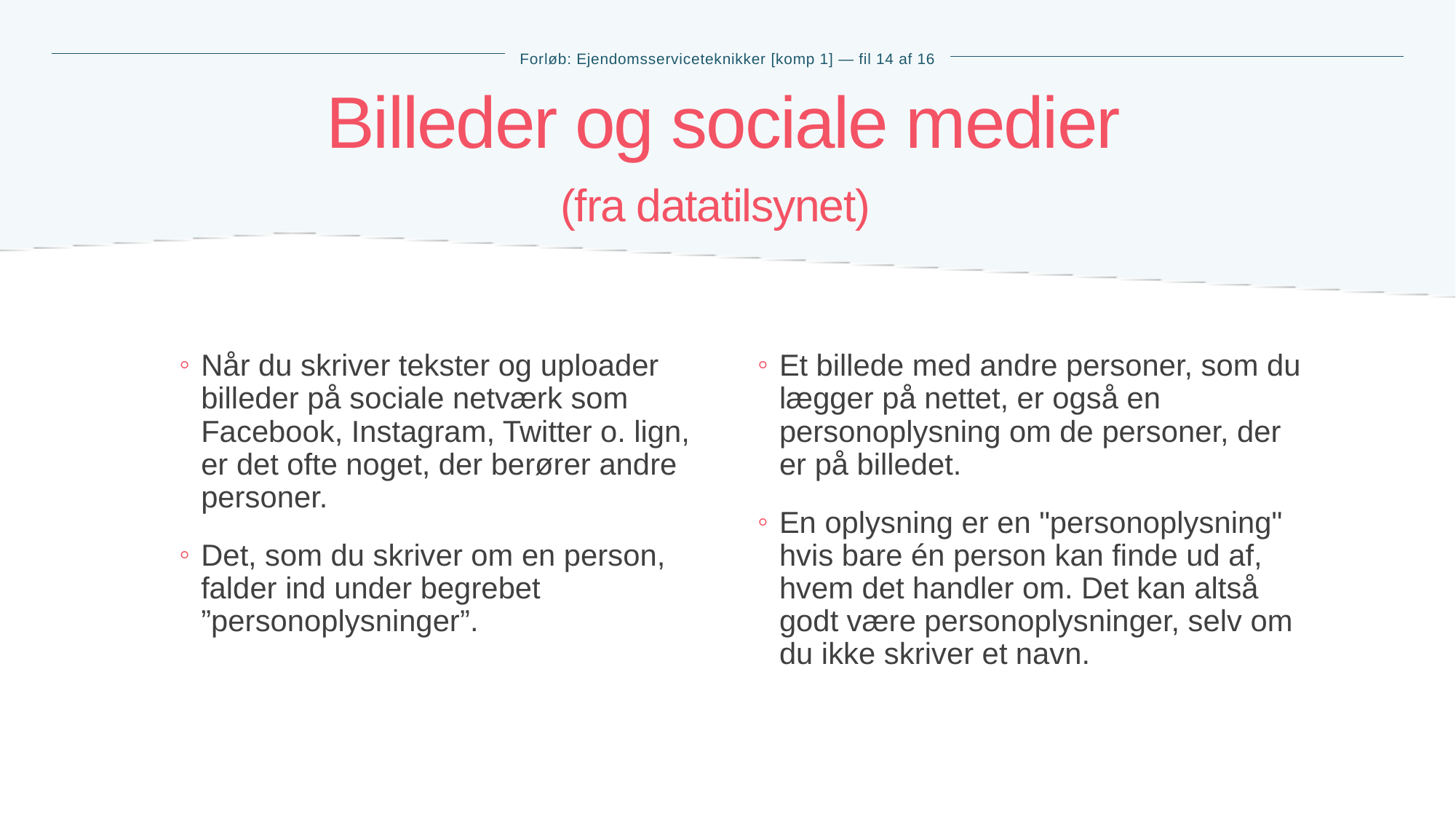

Billeder og sociale medier
(fra datatilsynet)
Når du skriver tekster og uploader billeder på sociale netværk som Facebook, Instagram, Twitter o. lign,
er det ofte noget, der berører andre personer.
Det, som du skriver om en person, falder ind under begrebet ”personoplysninger”.
Et billede med andre personer, som du lægger på nettet, er også en personoplysning om de personer, der er på billedet.
En oplysning er en "personoplysning" hvis bare én person kan finde ud af, hvem det handler om. Det kan altså godt være personoplysninger, selv om du ikke skriver et navn.